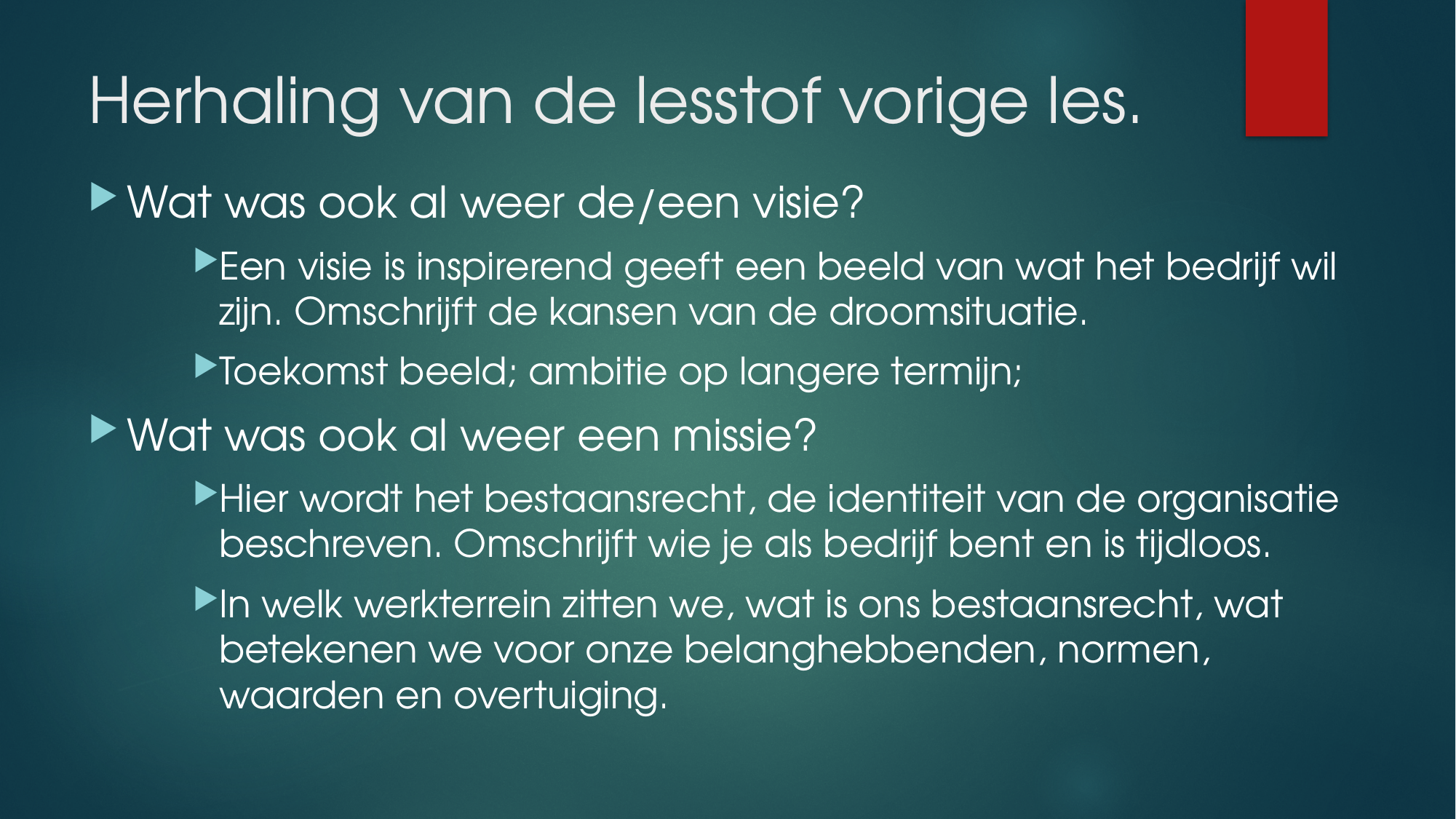

# Herhaling van de lesstof vorige les.
Wat was ook al weer de/een visie?
Een visie is inspirerend geeft een beeld van wat het bedrijf wil zijn. Omschrijft de kansen van de droomsituatie.
Toekomst beeld; ambitie op langere termijn;
Wat was ook al weer een missie?
Hier wordt het bestaansrecht, de identiteit van de organisatie beschreven. Omschrijft wie je als bedrijf bent en is tijdloos.
In welk werkterrein zitten we, wat is ons bestaansrecht, wat betekenen we voor onze belanghebbenden, normen, waarden en overtuiging.